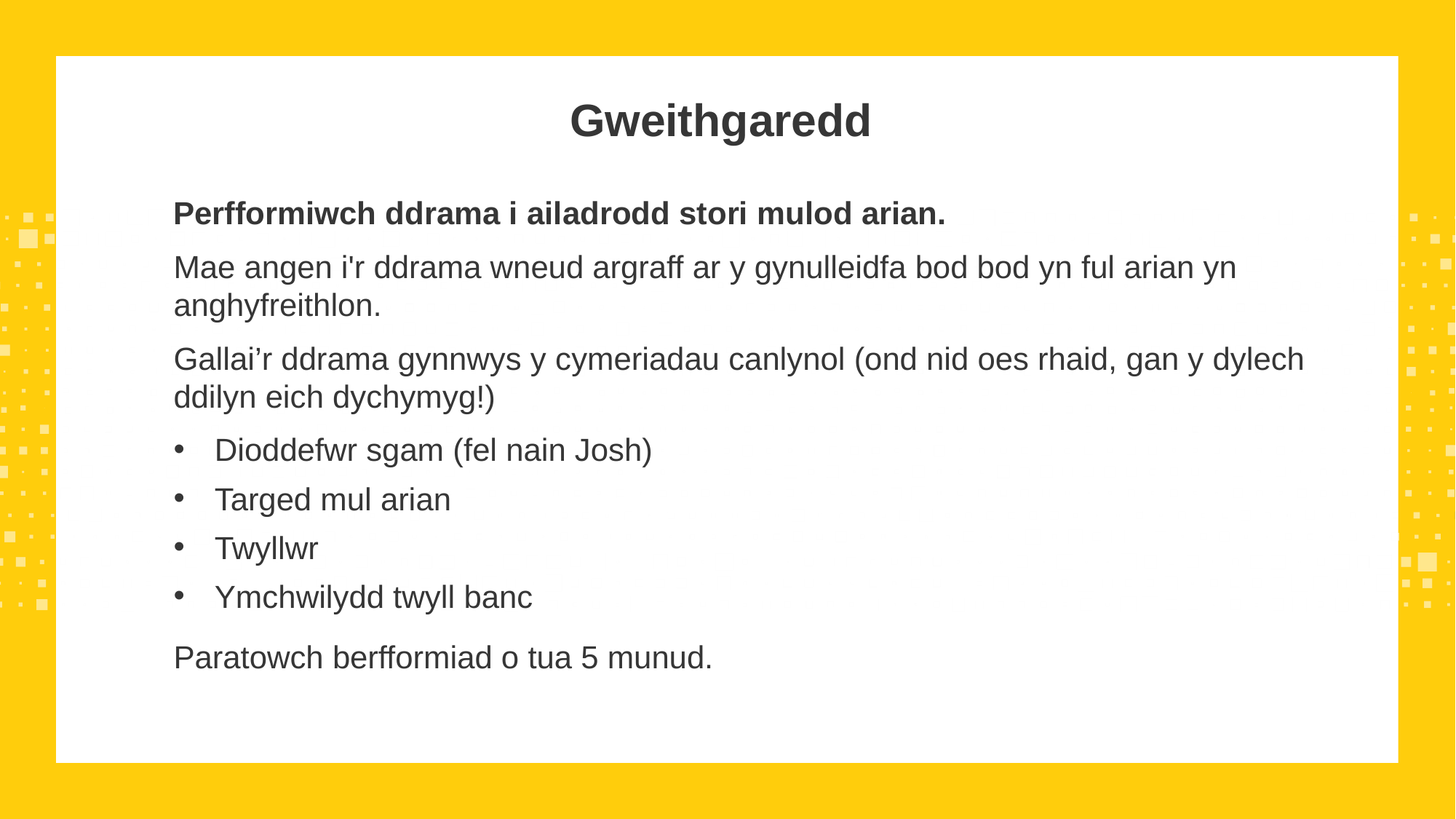

# Slide 36
Gweithgaredd
Perfformiwch ddrama i ailadrodd stori mulod arian.
Mae angen i'r ddrama wneud argraff ar y gynulleidfa bod bod yn ful arian yn anghyfreithlon.
Gallai’r ddrama gynnwys y cymeriadau canlynol (ond nid oes rhaid, gan y dylech ddilyn eich dychymyg!)
Dioddefwr sgam (fel nain Josh)
Targed mul arian
Twyllwr
Ymchwilydd twyll banc
Paratowch berfformiad o tua 5 munud.